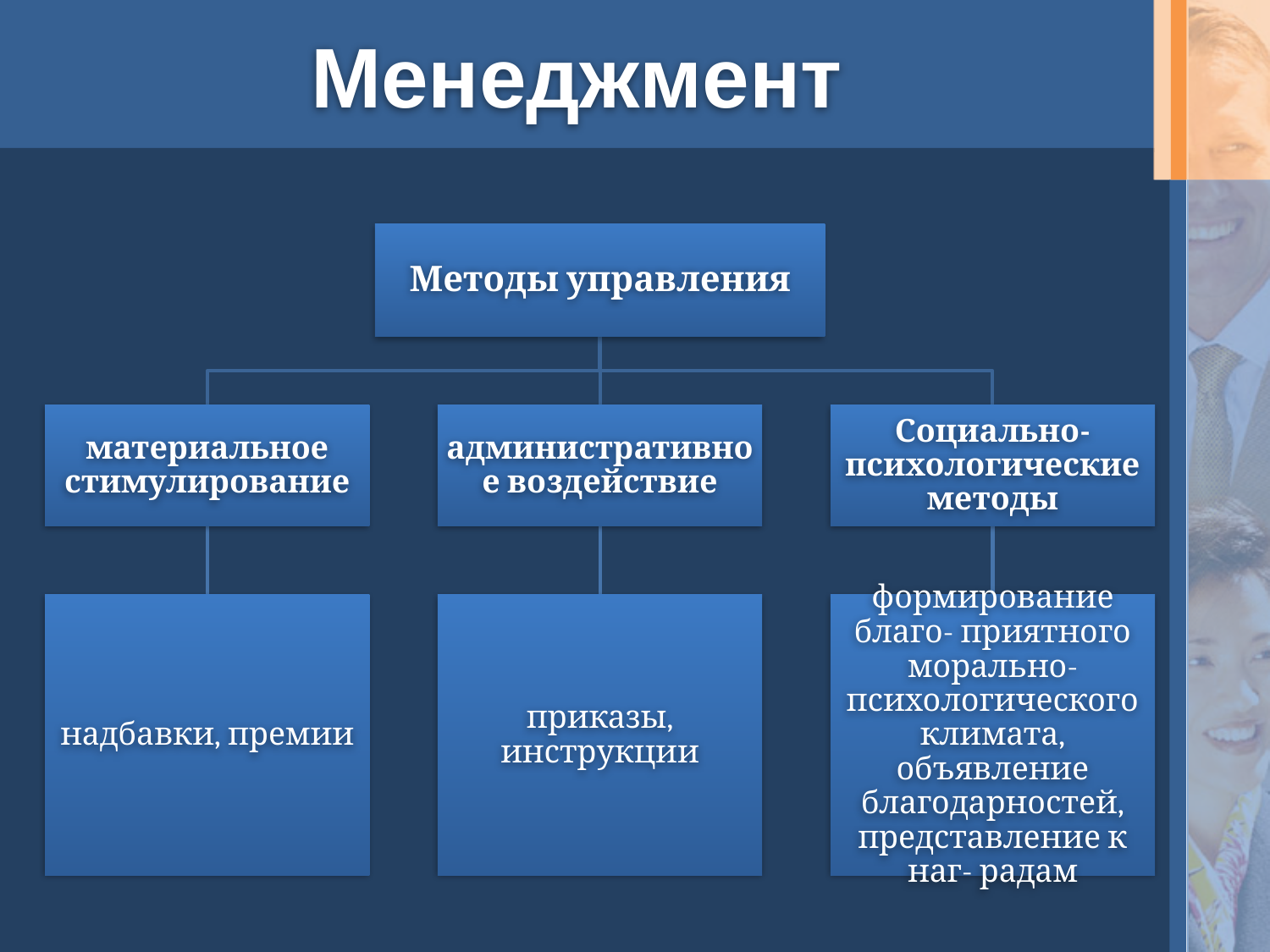

# Менеджмент

Методы управления

материальное стимулирование

административное воздействие

Социально- психологические методы

надбавки, премии

приказы, инструкции

формирование благо- приятного морально- психологического климата, объявление благодарностей, представление к наг- радам